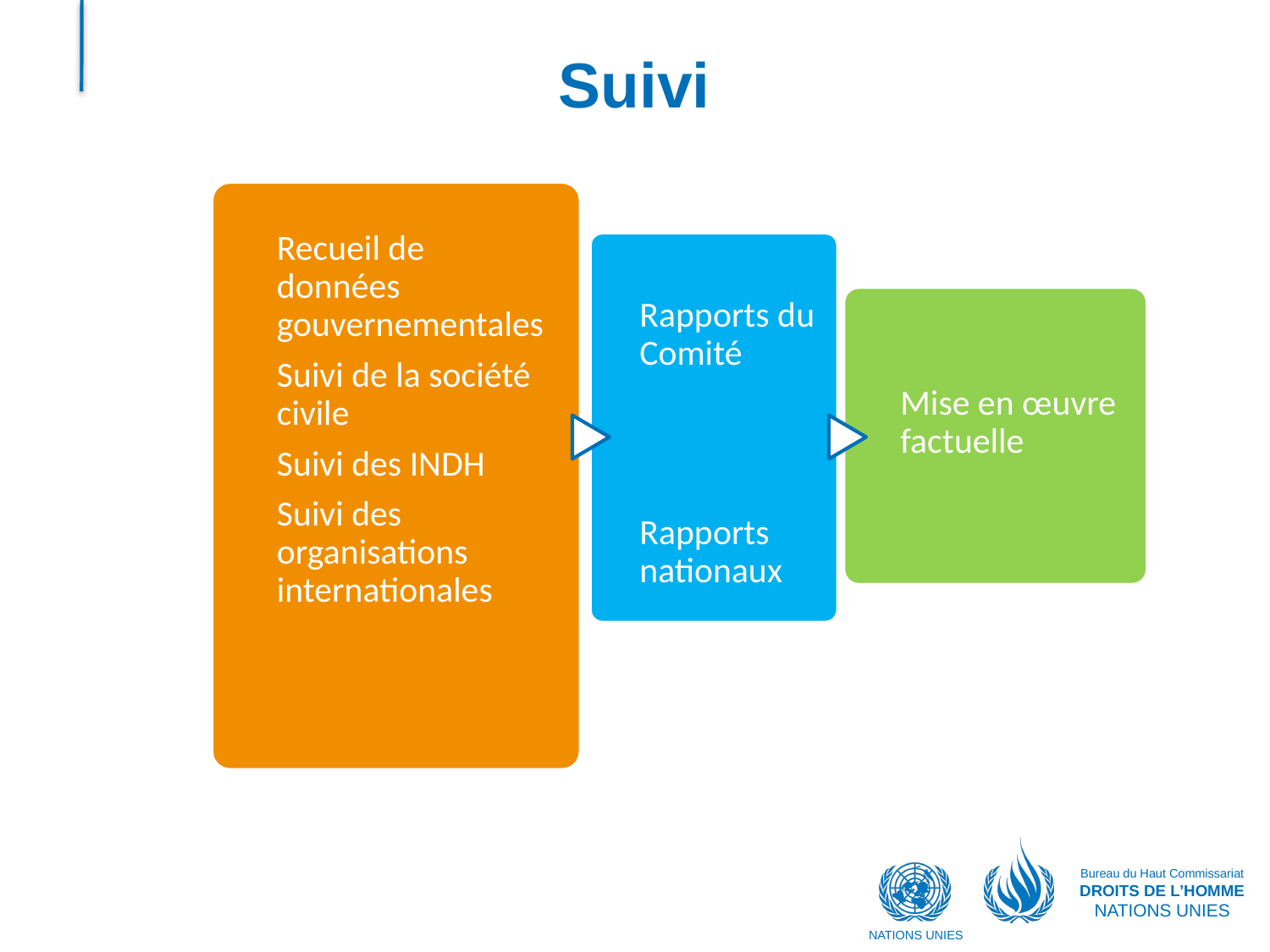

# Suivi

Recueil de données gouvernementales
Suivi de la société civile
Suivi des INDH
Suivi des organisations internationales

Rapports du Comité

Rapports nationaux

Mise en œuvre factuelle
Bureau du Haut Commissariat
DROITS DE L’HOMME
NATIONS UNIES
NATIONS UNIES